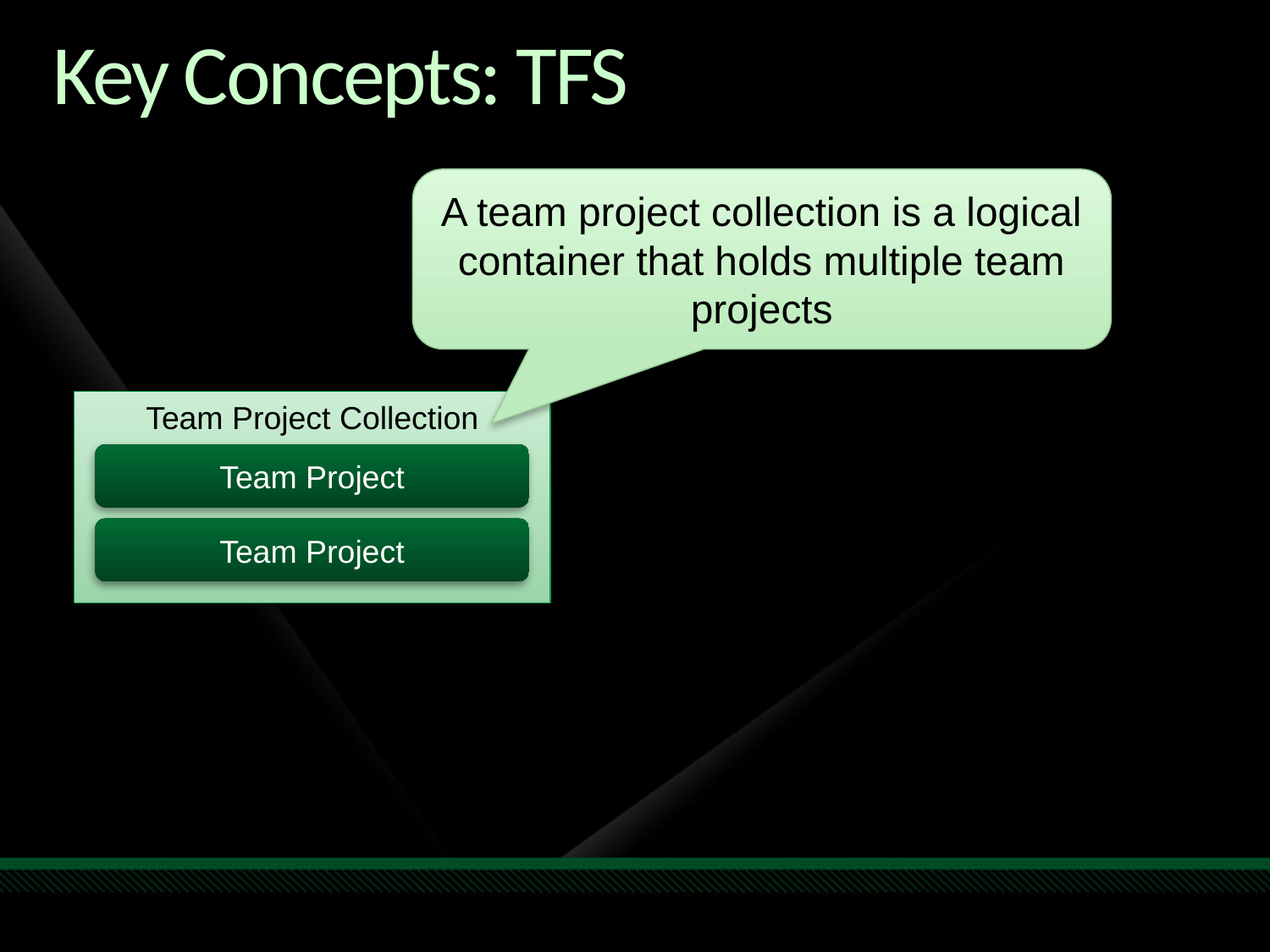

# Key Concepts: TFS
A team project collection is a logical container that holds multiple team projects
Team Project Collection
Team Project
Team Project